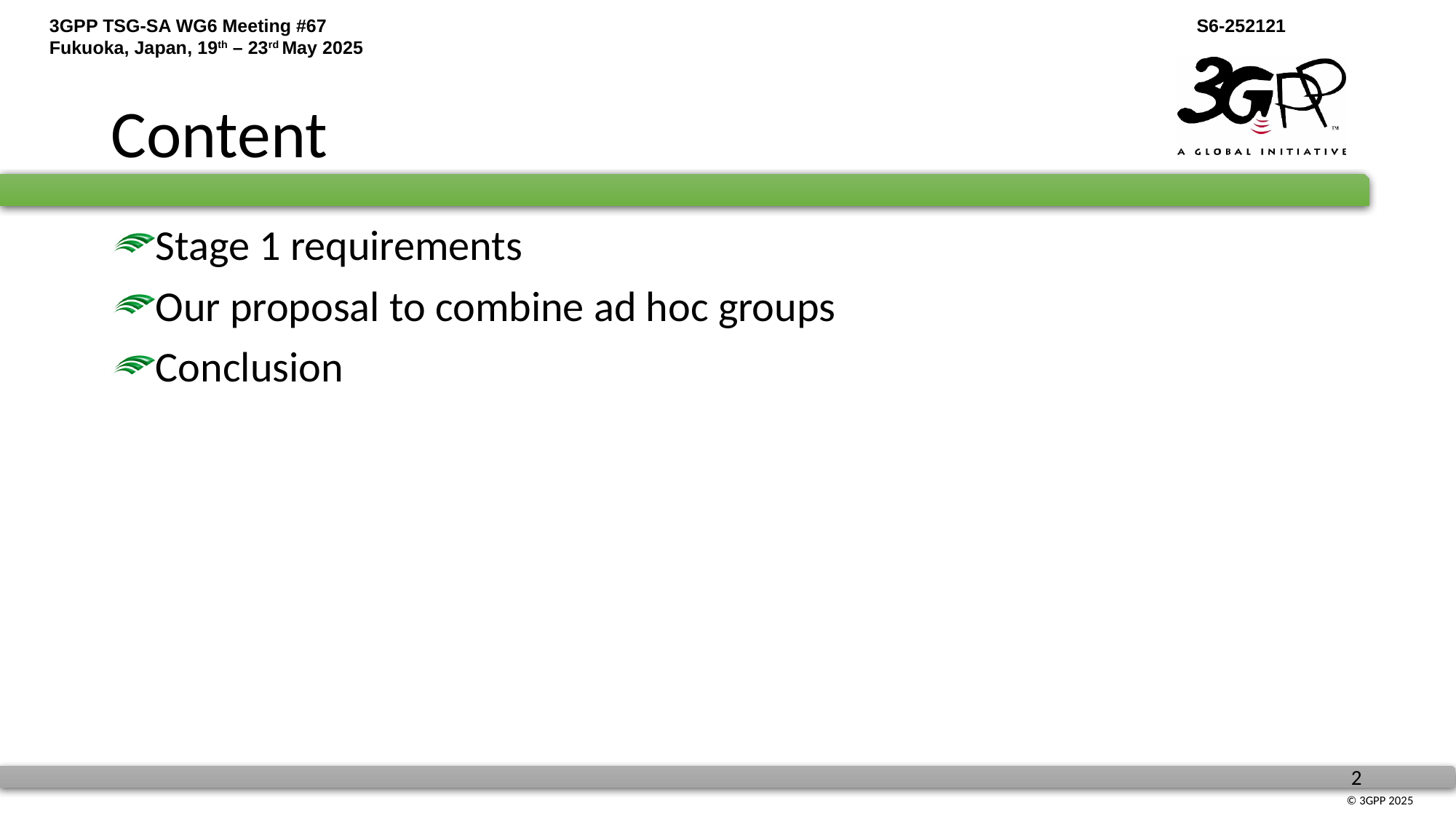

# Content
Stage 1 requirements
Our proposal to combine ad hoc groups
Conclusion